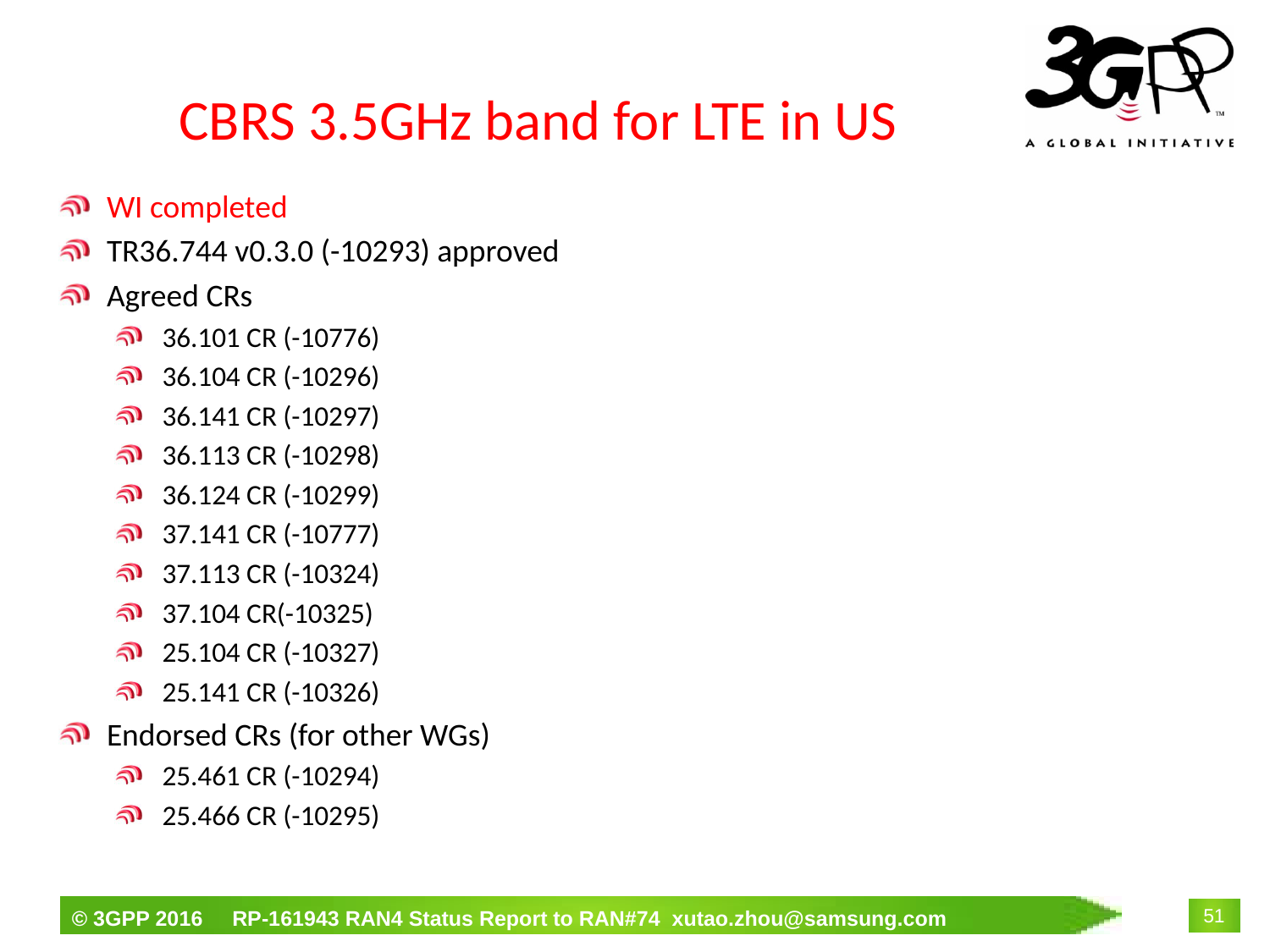

# CBRS 3.5GHz band for LTE in US
WI completed
TR36.744 v0.3.0 (-10293) approved
Agreed CRs
36.101 CR (-10776)
36.104 CR (-10296)
36.141 CR (-10297)
36.113 CR (-10298)
36.124 CR (-10299)
37.141 CR (-10777)
37.113 CR (-10324)
37.104 CR(-10325)
25.104 CR (-10327)
25.141 CR (-10326)
Endorsed CRs (for other WGs)
25.461 CR (-10294)
25.466 CR (-10295)